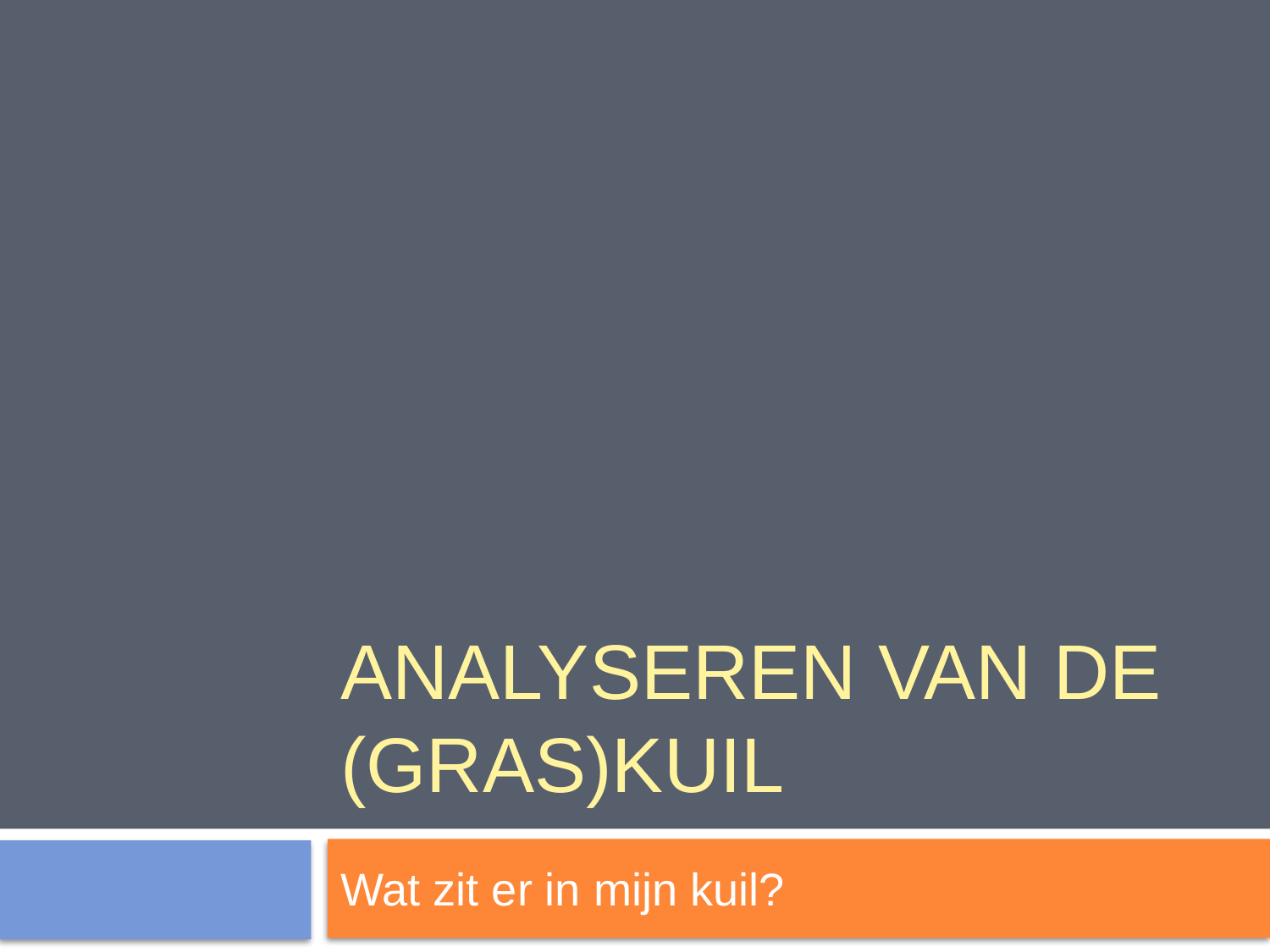

# Analyseren van de (gras)kuil
Wat zit er in mijn kuil?